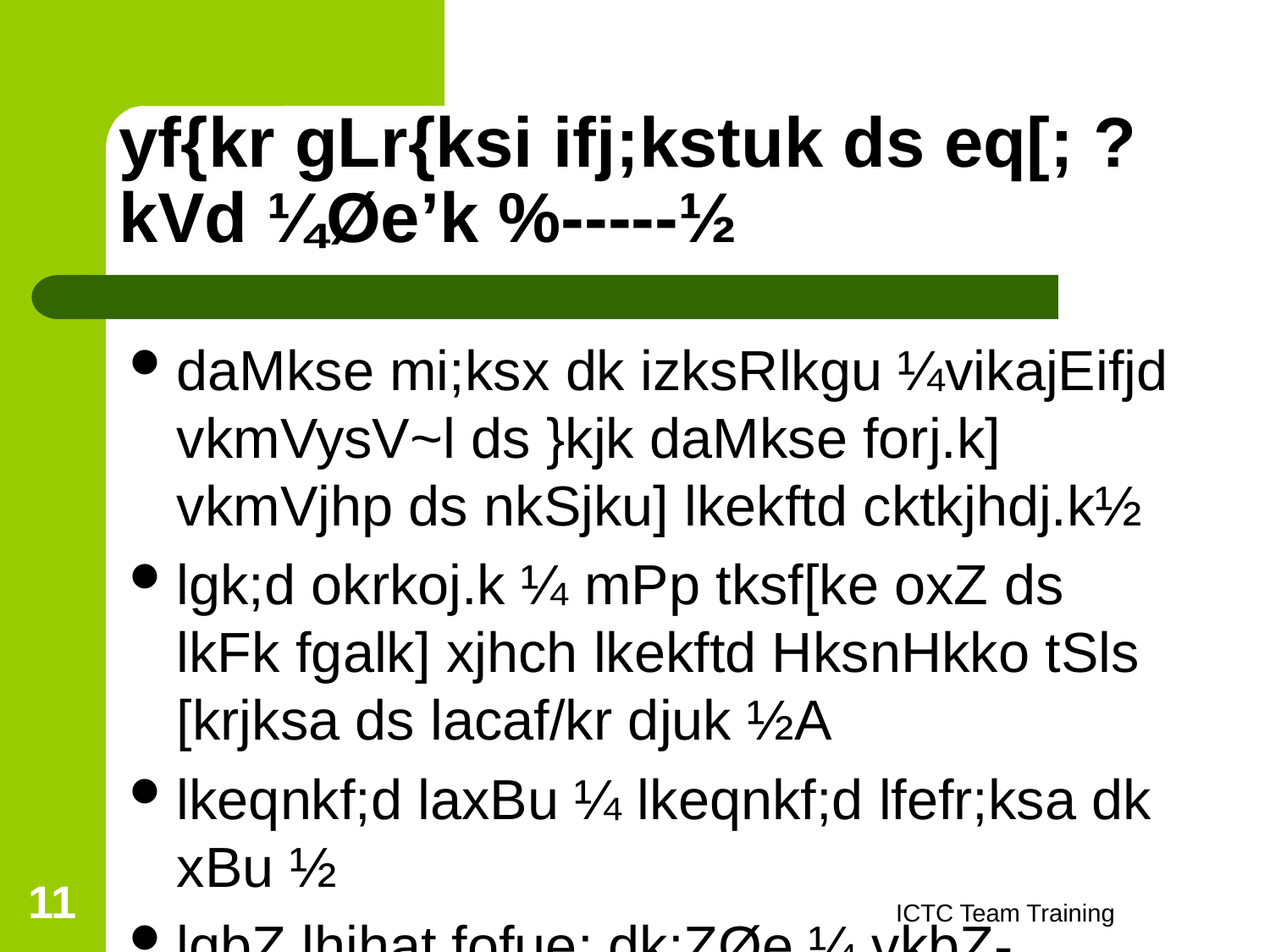

# yf{kr gLr{ksi ifj;kstuk ds eq[; ?kVd ¼Øe’k %-----½
daMkse mi;ksx dk izksRlkgu ¼vikajEifjd vkmVysV~l ds }kjk daMkse forj.k] vkmVjhp ds nkSjku] lkekftd cktkjhdj.k½
lgk;d okrkoj.k ¼ mPp tksf[ke oxZ ds lkFk fgalk] xjhch lkekftd HksnHkko tSls [krjksa ds lacaf/kr djuk ½A
lkeqnkf;d laxBu ¼ lkeqnkf;d lfefr;ksa dk xBu ½
lqbZ lhjhat fofue; dk;ZØe ¼ vkbZ-Mh-;w- ds fy, ½
11
ICTC Team Training